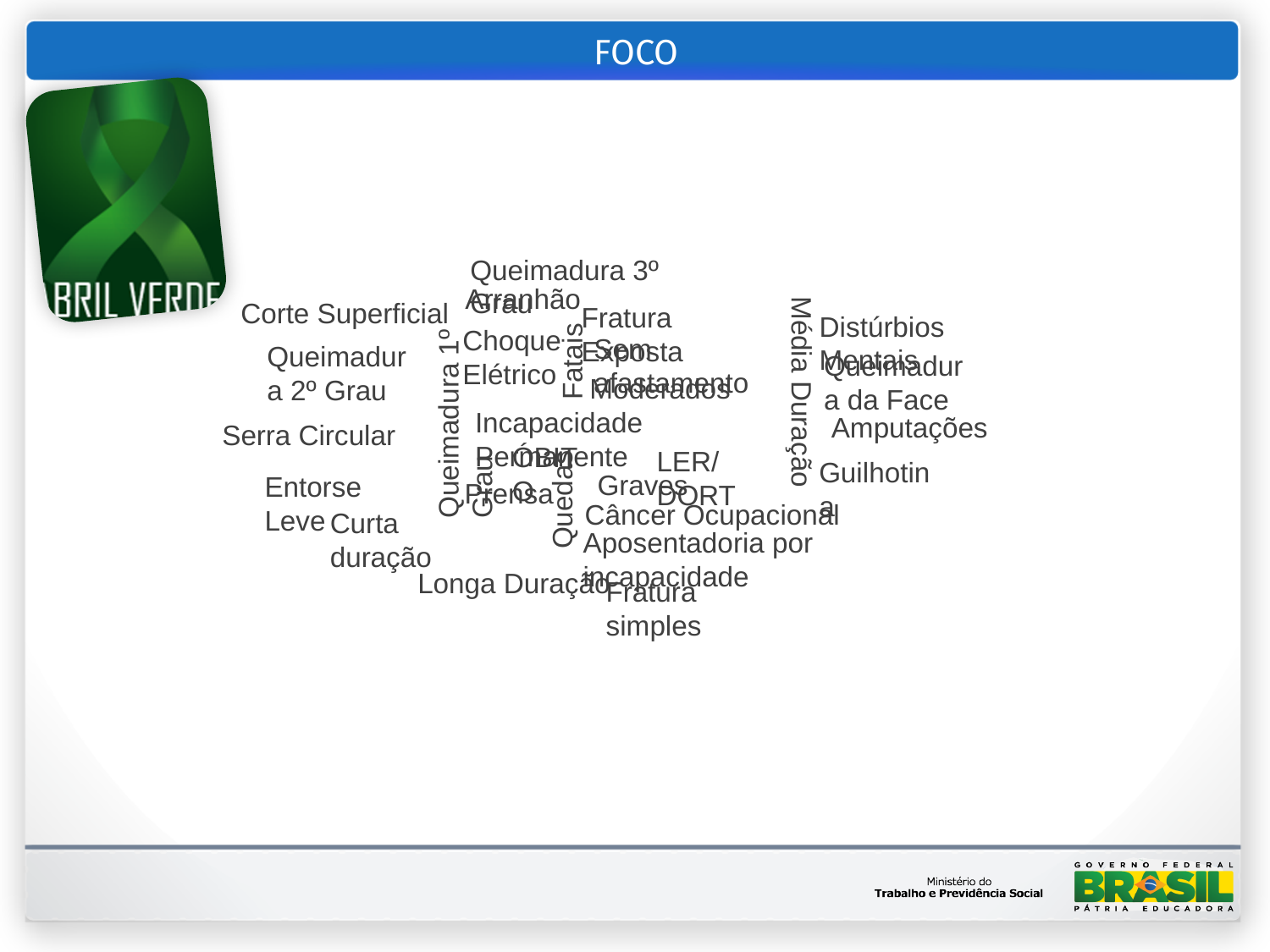

# FOCO
Queimadura 3º Grau
Arranhão
Corte Superficial
Fratura Exposta
Distúrbios Mentais
Fatais
Choque Elétrico
Sem afastamento
Queimadura 2º Grau
Queimadura da Face
Moderados
Queimadura 1º Grau
Média Duração
Incapacidade Permanente
Amputações
Serra Circular
ÓBITO
LER/DORT
Guilhotina
Graves
Entorse Leve
Quedas
Prensa
Câncer Ocupacional
Curta duração
Aposentadoria por incapacidade
Longa Duração
Fratura simples